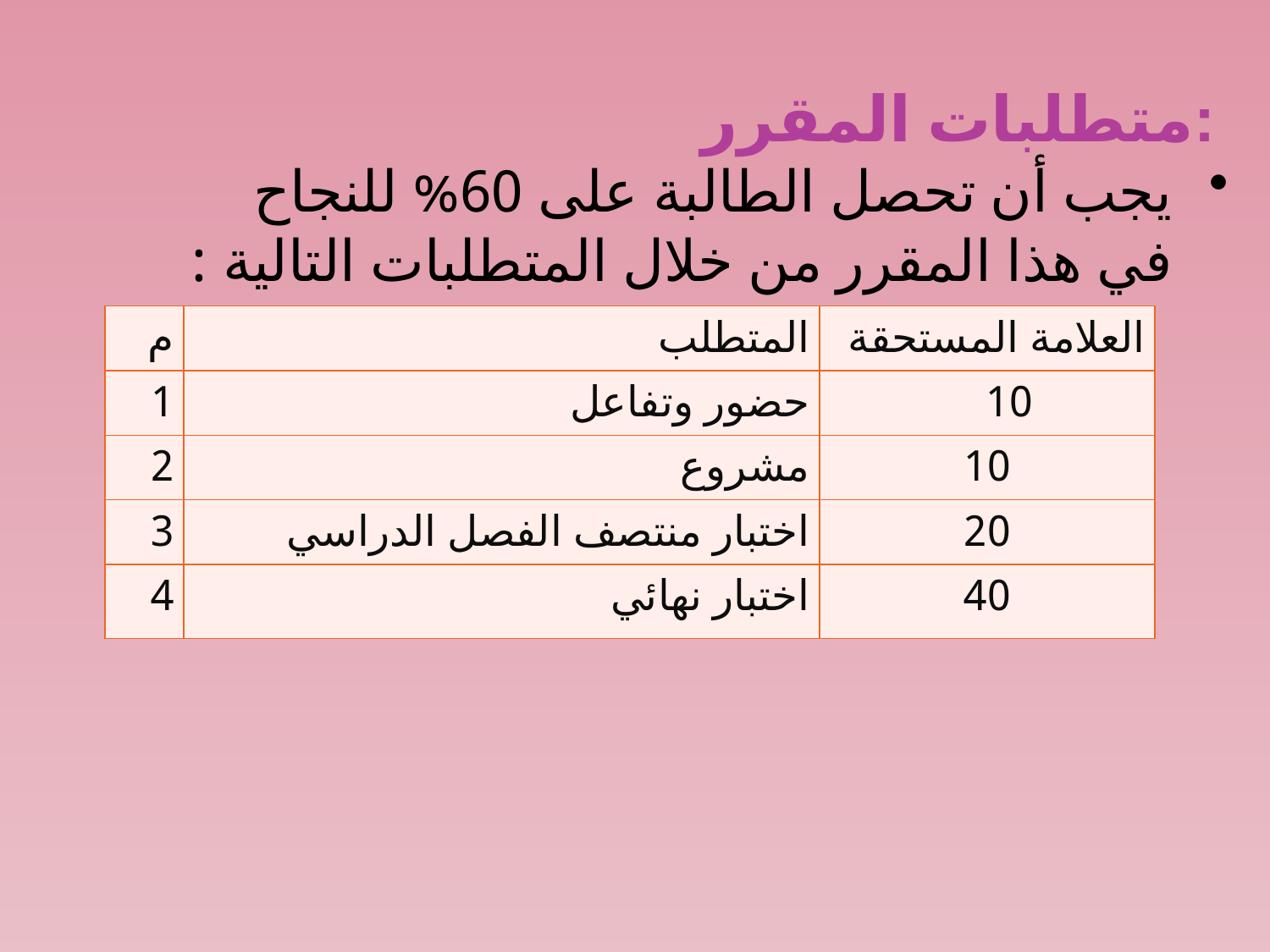

# متطلبات المقرر:

يجب أن تحصل الطالبة على 60% للنجاح في هذا المقرر من خلال المتطلبات التالية :

| م | المتطلب | العلامة المستحقة |
| --- | --- | --- |
| 1 | حضور وتفاعل | 10 |
| 2 | مشروع | 10 |
| 3 | اختبار منتصف الفصل الدراسي | 20 |
| 4 | اختبار نهائي | 40 |